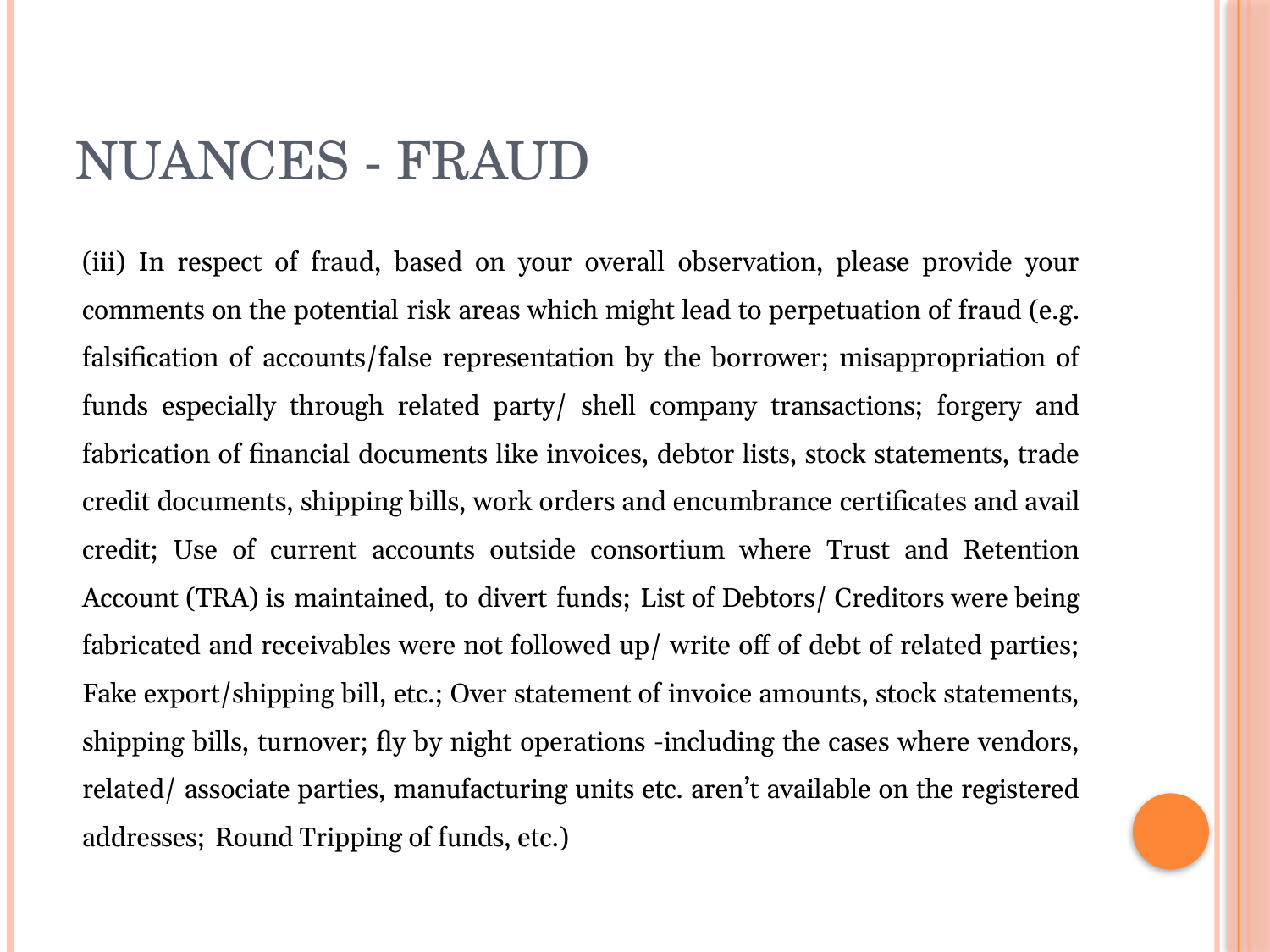

# Nuances - Fraud
(iii) In respect of fraud, based on your overall observation, please provide your comments on the potential risk areas which might lead to perpetuation of fraud (e.g. falsification of accounts/false representation by the borrower; misappropriation of funds especially through related party/ shell company transactions; forgery and fabrication of financial documents like invoices, debtor lists, stock statements, trade credit documents, shipping bills, work orders and encumbrance certificates and avail credit; Use of current accounts outside consortium where Trust and Retention Account (TRA) is maintained, to divert funds; List of Debtors/ Creditors were being fabricated and receivables were not followed up/ write off of debt of related parties; Fake export/shipping bill, etc.; Over statement of invoice amounts, stock statements, shipping bills, turnover; fly by night operations -including the cases where vendors, related/ associate parties, manufacturing units etc. aren’t available on the registered addresses; Round Tripping of funds, etc.)